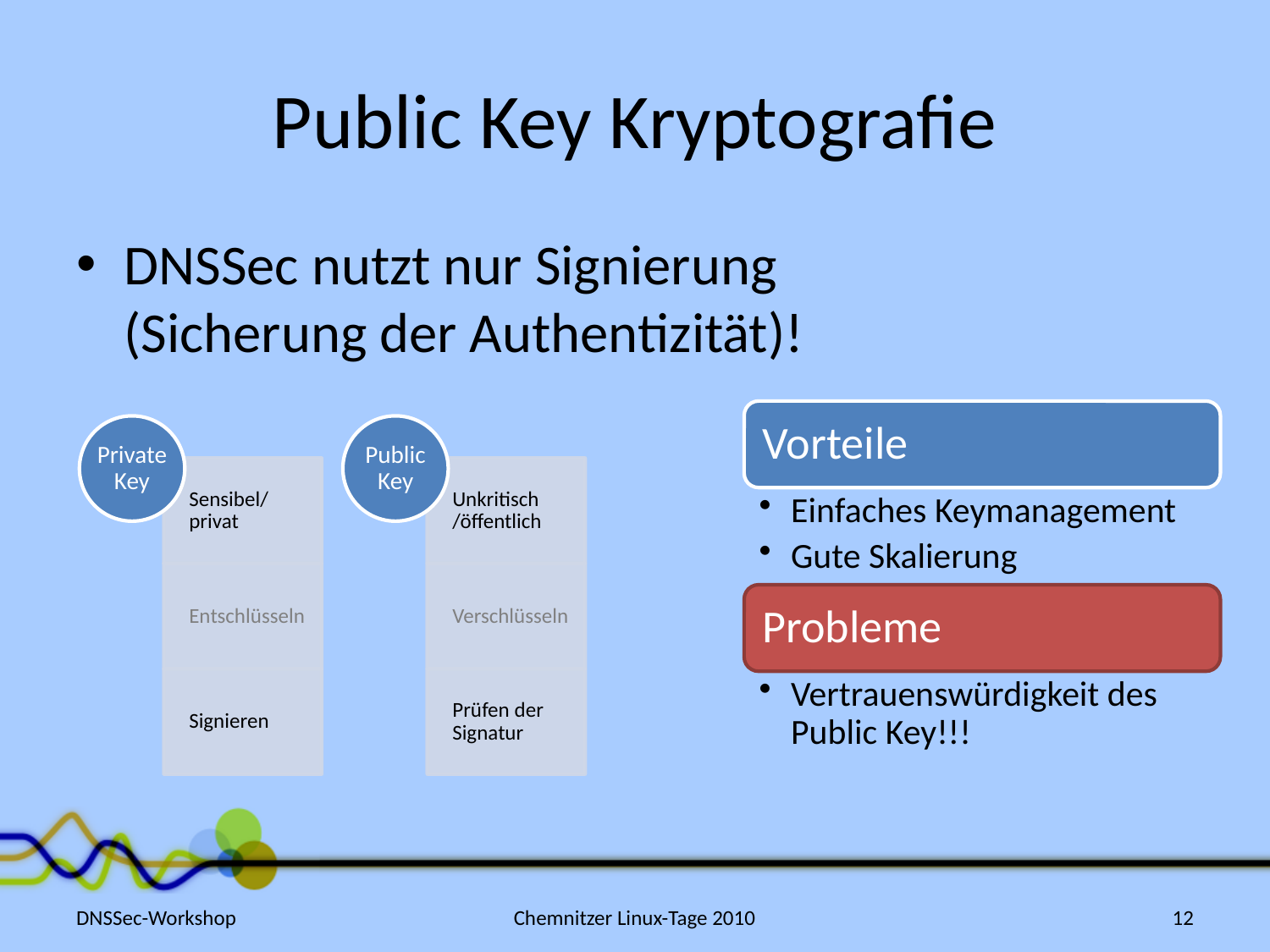

# Public Key Kryptografie
DNSSec nutzt nur Signierung
(Sicherung der Authentizität)!
Sensibel/ privat
Entschlüsseln
Signieren
Private Key
Unkritisch /öffentlich
Verschlüsseln
Prüfen der Signatur
Public Key
Vorteile
Einfaches Keymanagement
Gute Skalierung
Probleme
Vertrauenswürdigkeit des
Public Key!!!
DNSSec-Workshop
Chemnitzer Linux-Tage 2010
12